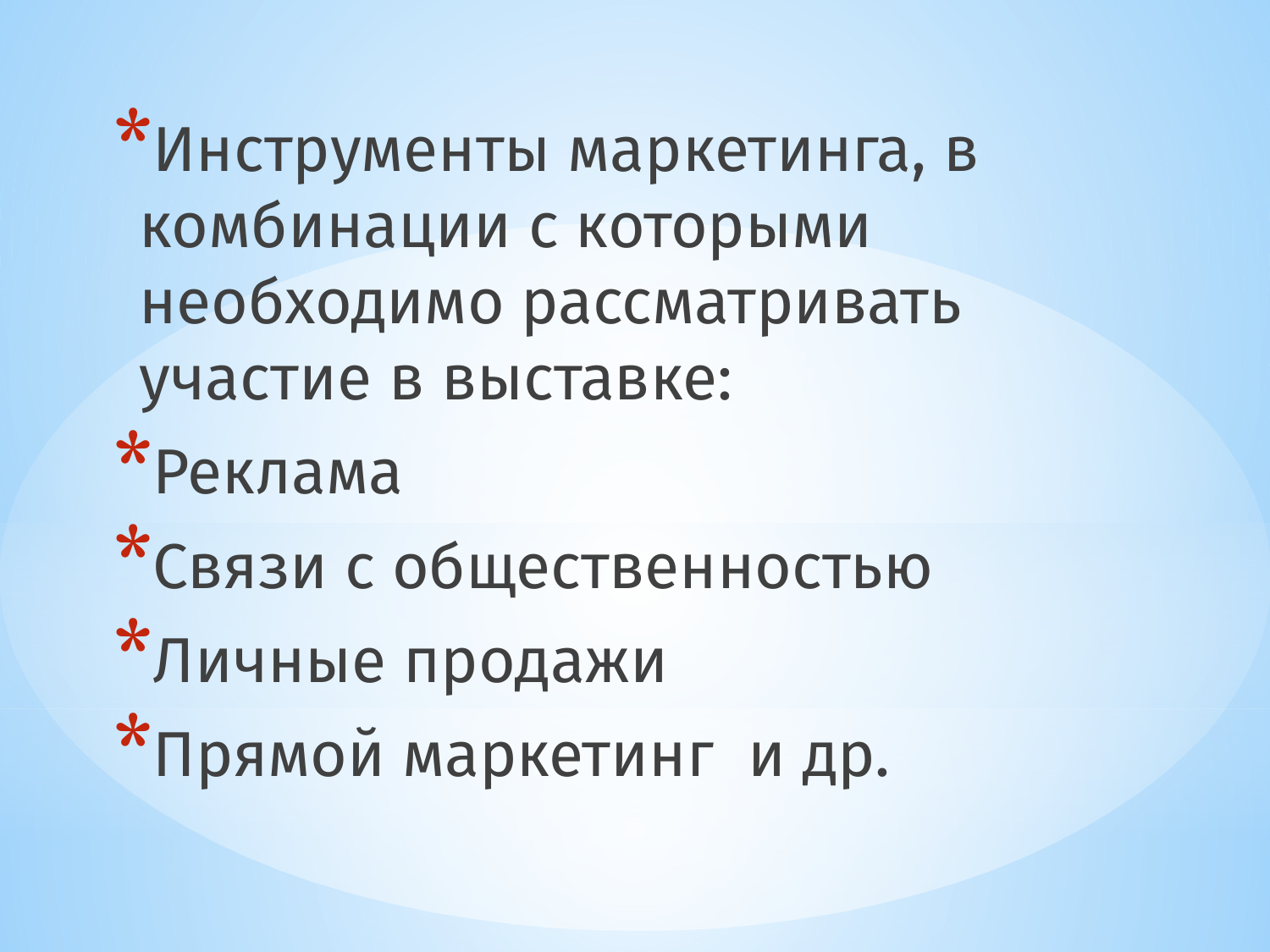

Инструменты маркетинга, в комбинации с которыми необходимо рассматривать участие в выставке:
Реклама
Связи с общественностью
Личные продажи
Прямой маркетинг  и др.
#